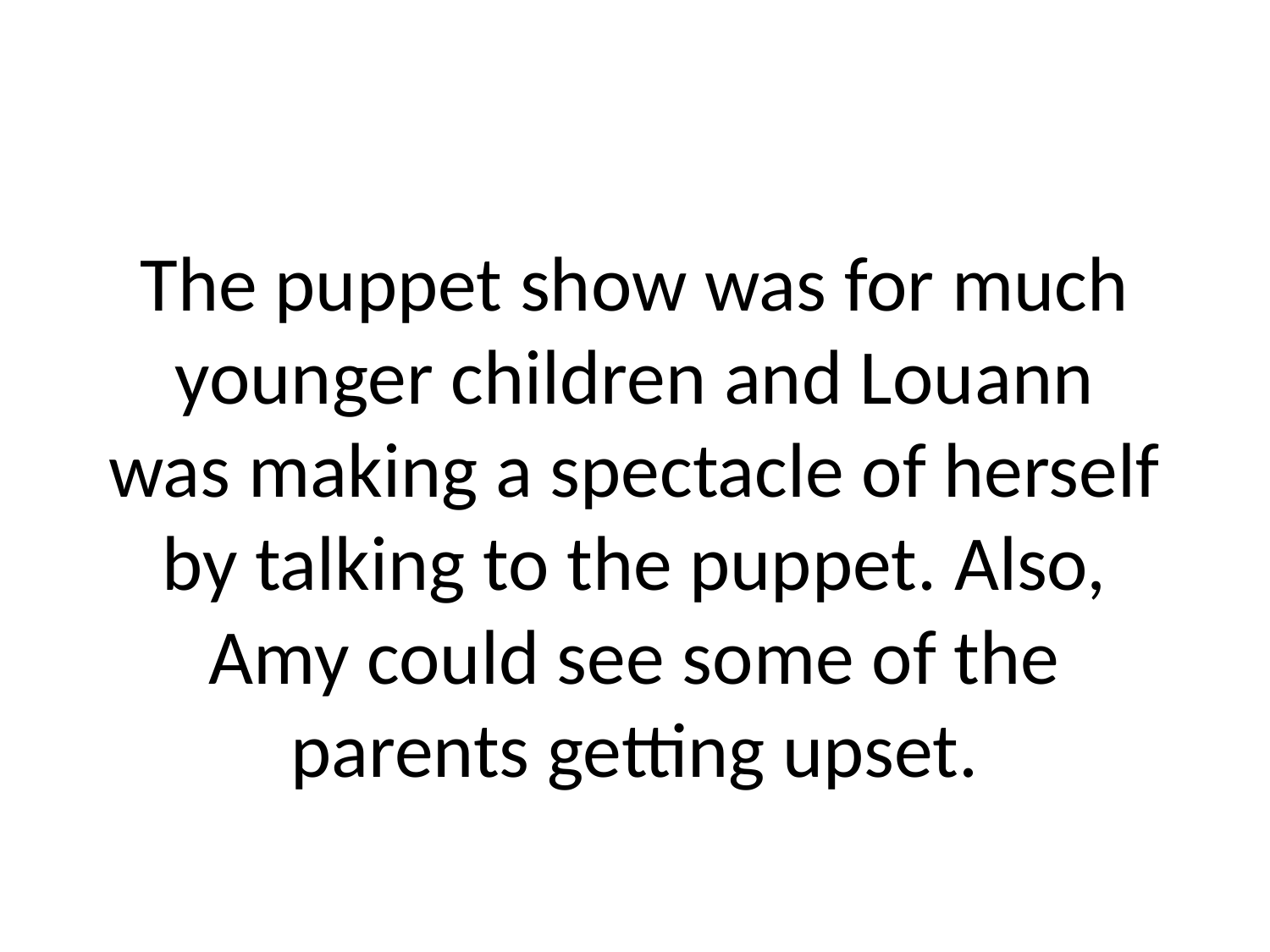

# The puppet show was for much younger children and Louann was making a spectacle of herself by talking to the puppet. Also, Amy could see some of the parents getting upset.